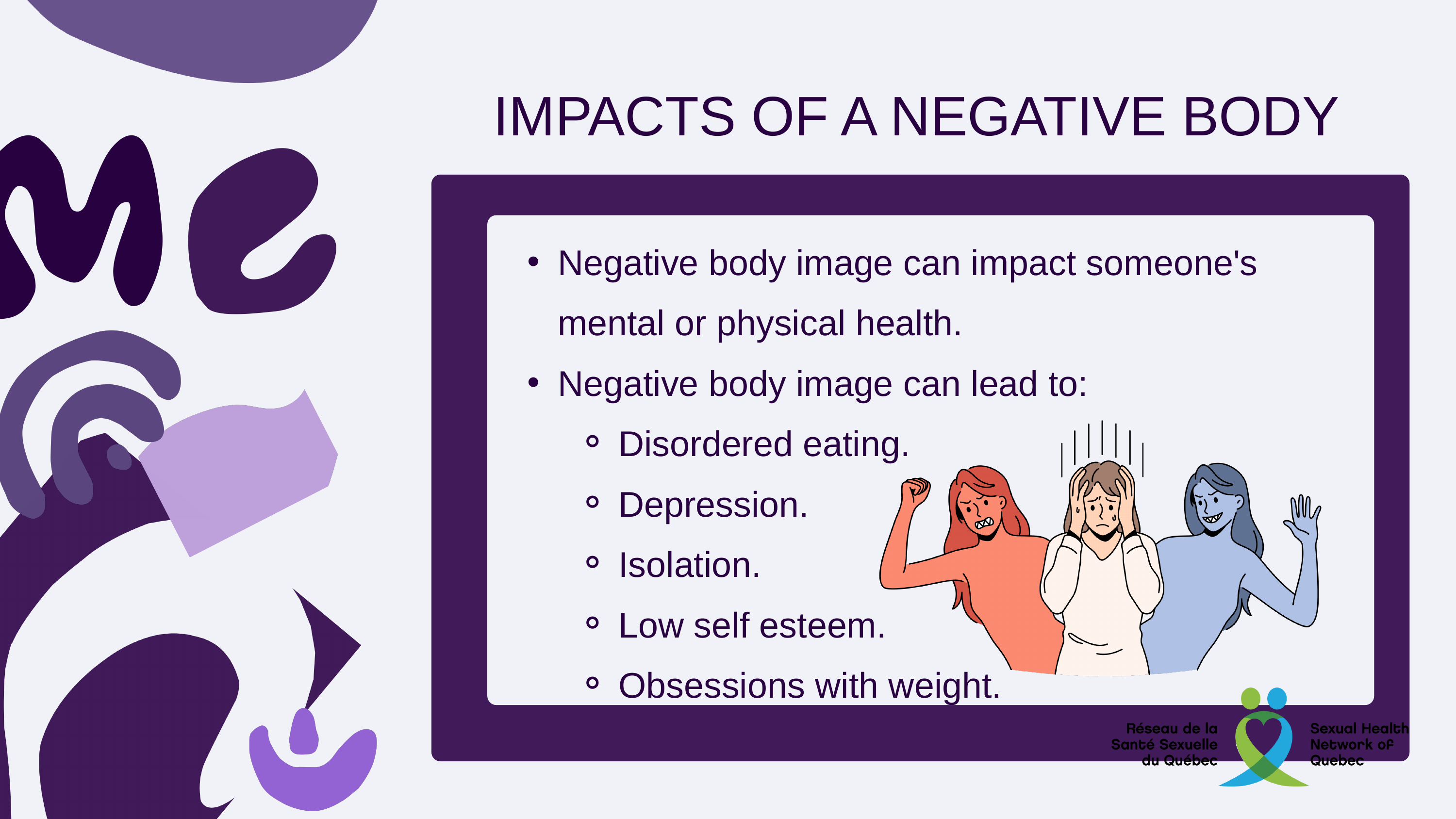

IMPACTS OF A NEGATIVE BODY IMAGE

Negative body image can impact someone's mental or physical health.
Negative body image can lead to:
Disordered eating.
Depression.
Isolation.
Low self esteem.
Obsessions with weight.